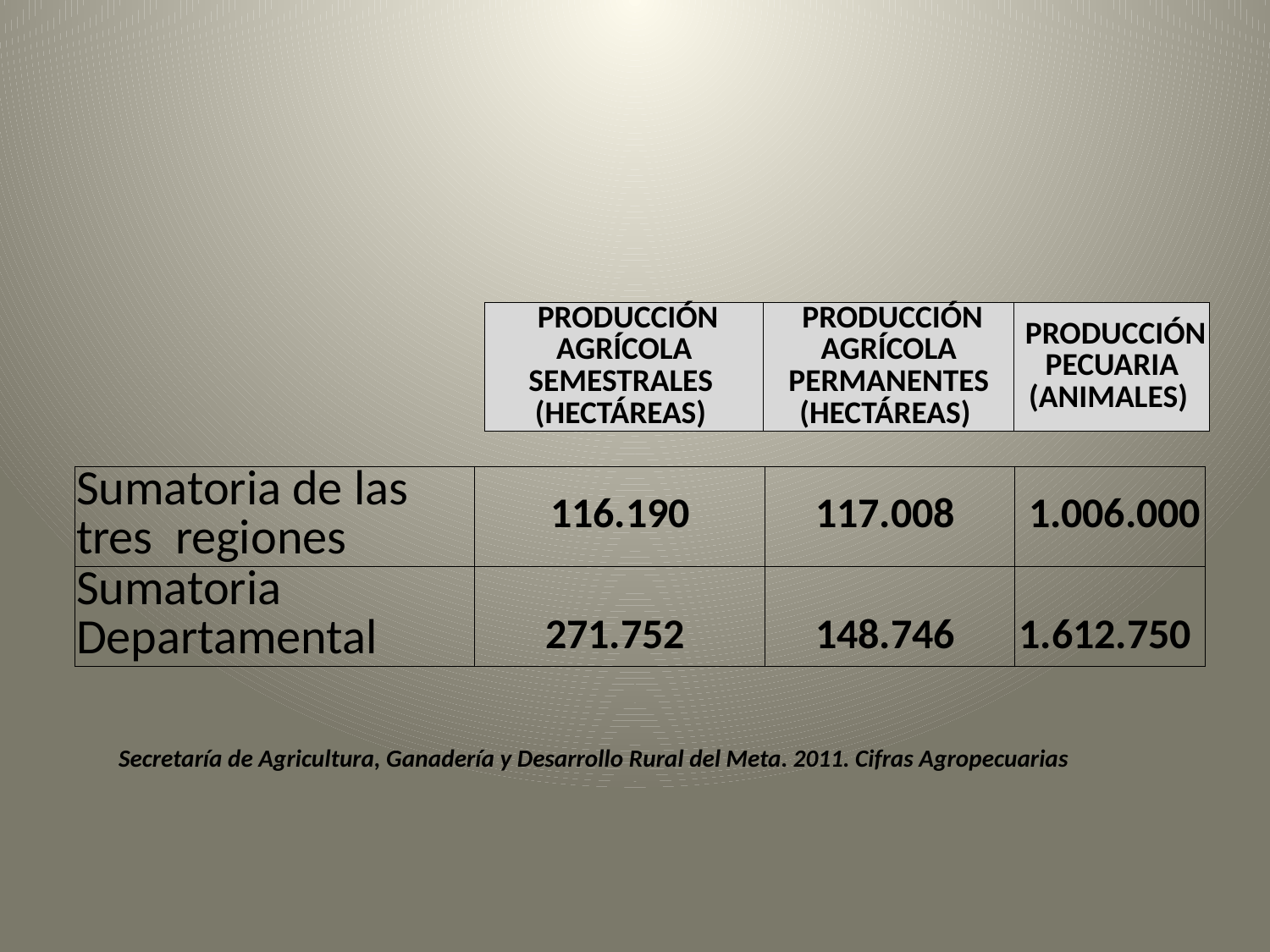

| PRODUCCIÓN AGRÍCOLA SEMESTRALES (HECTÁREAS) | PRODUCCIÓN AGRÍCOLA PERMANENTES (HECTÁREAS) | PRODUCCIÓN PECUARIA (ANIMALES) |
| --- | --- | --- |
| Sumatoria de las tres regiones | 116.190 | 117.008 | 1.006.000 |
| --- | --- | --- | --- |
| Sumatoria Departamental | 271.752 | 148.746 | 1.612.750 |
Secretaría de Agricultura, Ganadería y Desarrollo Rural del Meta. 2011. Cifras Agropecuarias